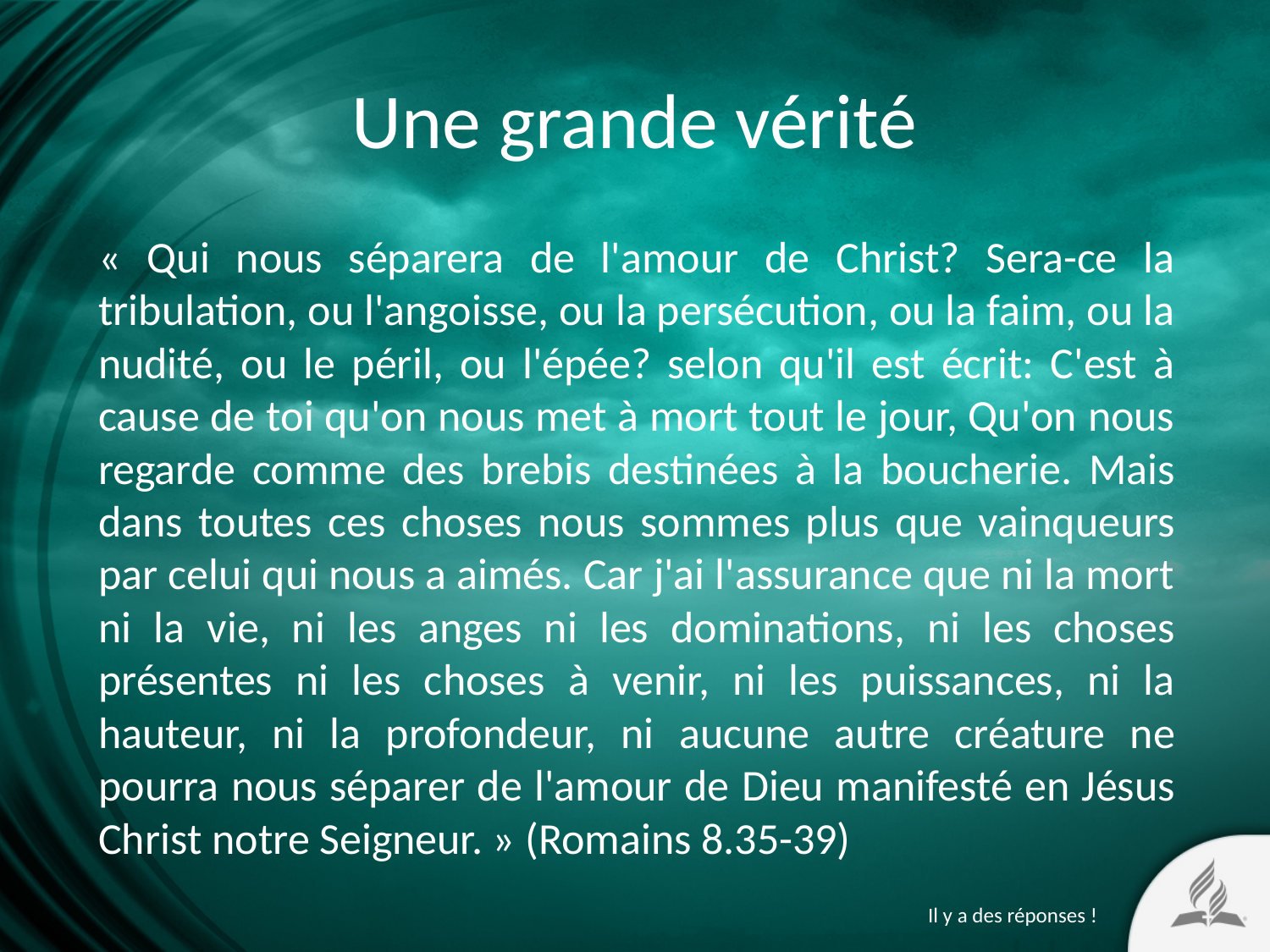

# Une grande vérité
« Qui nous séparera de l'amour de Christ? Sera-ce la tribulation, ou l'angoisse, ou la persécution, ou la faim, ou la nudité, ou le péril, ou l'épée? selon qu'il est écrit: C'est à cause de toi qu'on nous met à mort tout le jour, Qu'on nous regarde comme des brebis destinées à la boucherie. Mais dans toutes ces choses nous sommes plus que vainqueurs par celui qui nous a aimés. Car j'ai l'assurance que ni la mort ni la vie, ni les anges ni les dominations, ni les choses présentes ni les choses à venir, ni les puissances, ni la hauteur, ni la profondeur, ni aucune autre créature ne pourra nous séparer de l'amour de Dieu manifesté en Jésus Christ notre Seigneur. » (Romains 8.35-39)
Il y a des réponses !